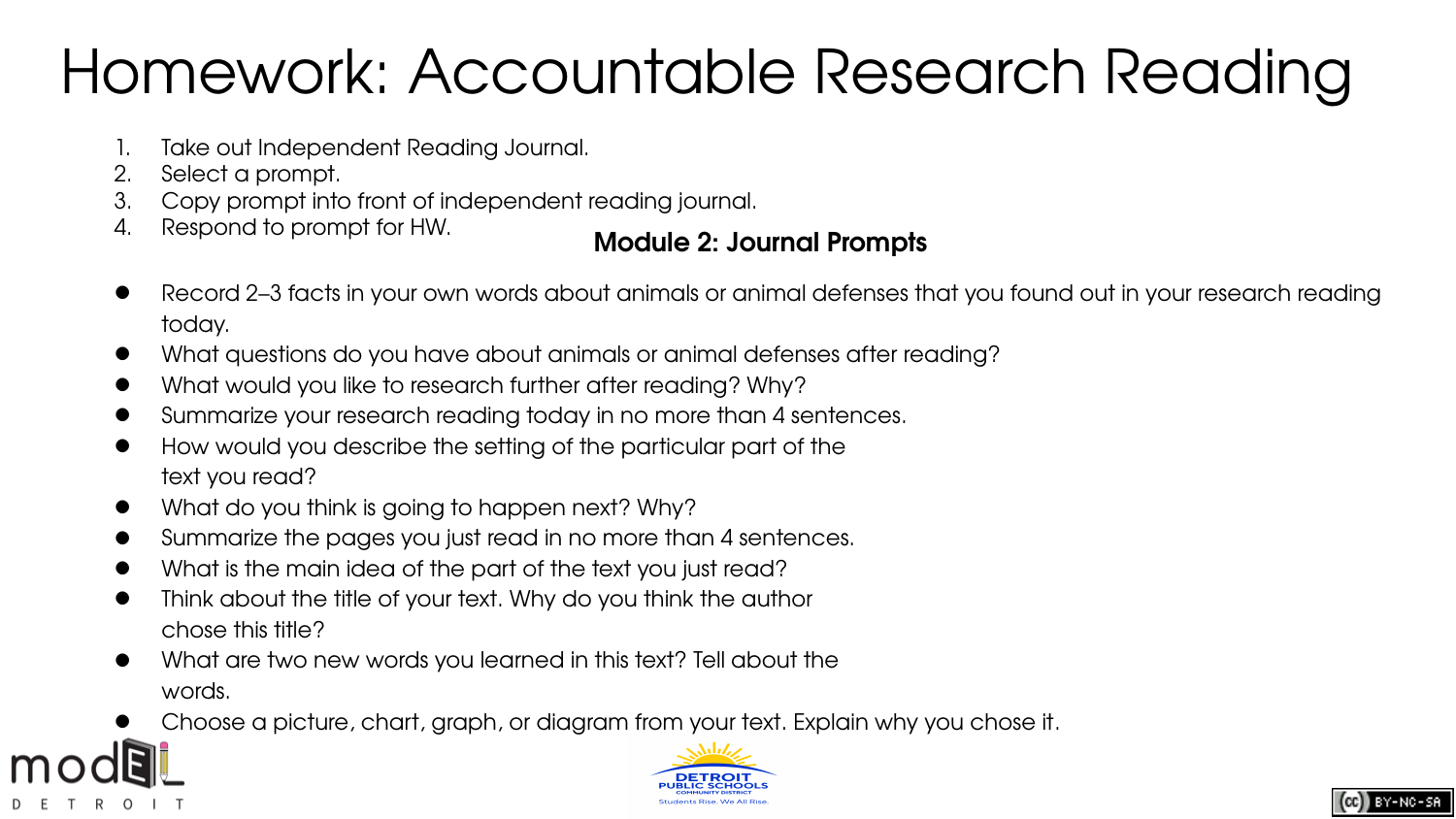

# Homework: Accountable Research Reading
Take out Independent Reading Journal.
Select a prompt.
Copy prompt into front of independent reading journal.
Respond to prompt for HW.

Module 2: Journal Prompts
Record 2–3 facts in your own words about animals or animal defenses that you found out in your research reading today.
What questions do you have about animals or animal defenses after reading?
What would you like to research further after reading? Why?
Summarize your research reading today in no more than 4 sentences.
How would you describe the setting of the particular part of the
text you read?
What do you think is going to happen next? Why?
Summarize the pages you just read in no more than 4 sentences.
What is the main idea of the part of the text you just read?
Think about the title of your text. Why do you think the author
chose this title?
What are two new words you learned in this text? Tell about the
words.
Choose a picture, chart, graph, or diagram from your text. Explain why you chose it.